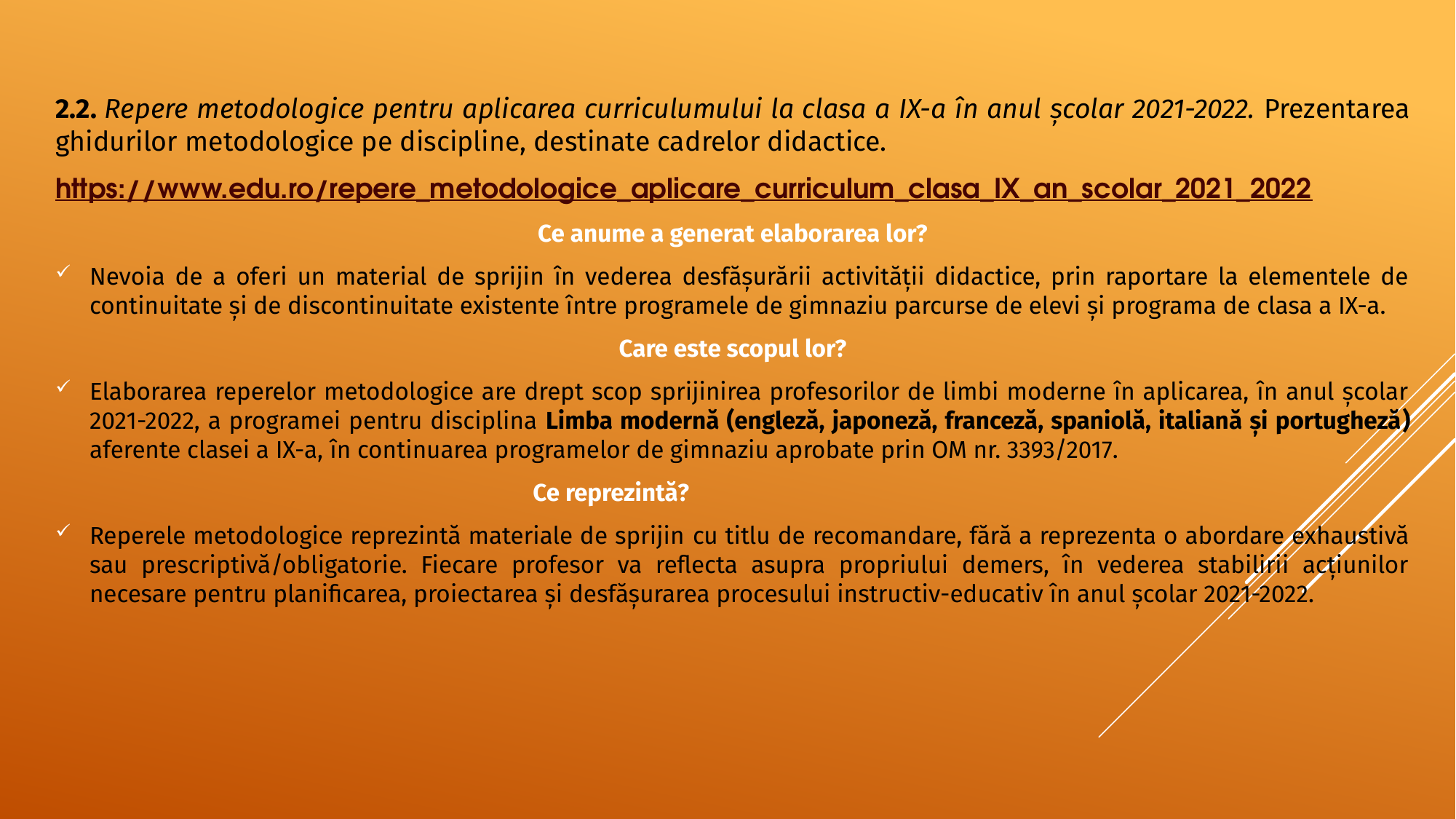

2.2. Repere metodologice pentru aplicarea curriculumului la clasa a IX-a în anul școlar 2021-2022. Prezentarea ghidurilor metodologice pe discipline, destinate cadrelor didactice.
https://www.edu.ro/repere_metodologice_aplicare_curriculum_clasa_IX_an_scolar_2021_2022
Ce anume a generat elaborarea lor?
Nevoia de a oferi un material de sprijin în vederea desfășurării activității didactice, prin raportare la elementele de continuitate și de discontinuitate existente între programele de gimnaziu parcurse de elevi și programa de clasa a IX-a.
Care este scopul lor?
Elaborarea reperelor metodologice are drept scop sprijinirea profesorilor de limbi moderne în aplicarea, în anul școlar 2021-2022, a programei pentru disciplina Limba modernă (engleză, japoneză, franceză, spaniolă, italiană și portugheză) aferente clasei a IX-a, în continuarea programelor de gimnaziu aprobate prin OM nr. 3393/2017.
                                                                                  Ce reprezintă?
Reperele metodologice reprezintă materiale de sprijin cu titlu de recomandare, fără a reprezenta o abordare exhaustivă sau prescriptivă/obligatorie. Fiecare profesor va reflecta asupra propriului demers, în vederea stabilirii acțiunilor necesare pentru planificarea, proiectarea și desfășurarea procesului instructiv-educativ în anul școlar 2021-2022.